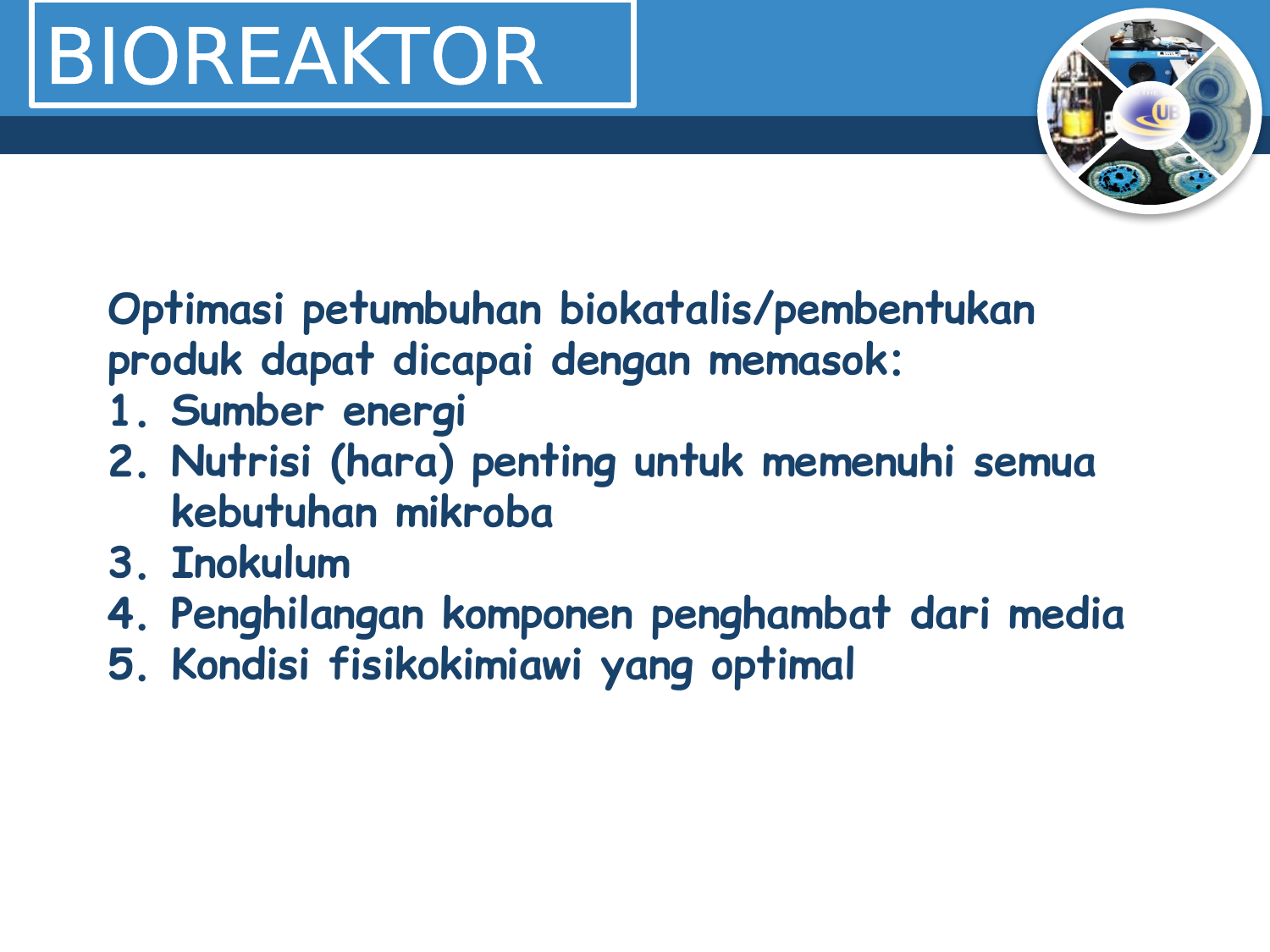

BIOREAKTOR
Optimasi petumbuhan biokatalis/pembentukan produk dapat dicapai dengan memasok:
Sumber energi
Nutrisi (hara) penting untuk memenuhi semua kebutuhan mikroba
Inokulum
Penghilangan komponen penghambat dari media
Kondisi fisikokimiawi yang optimal